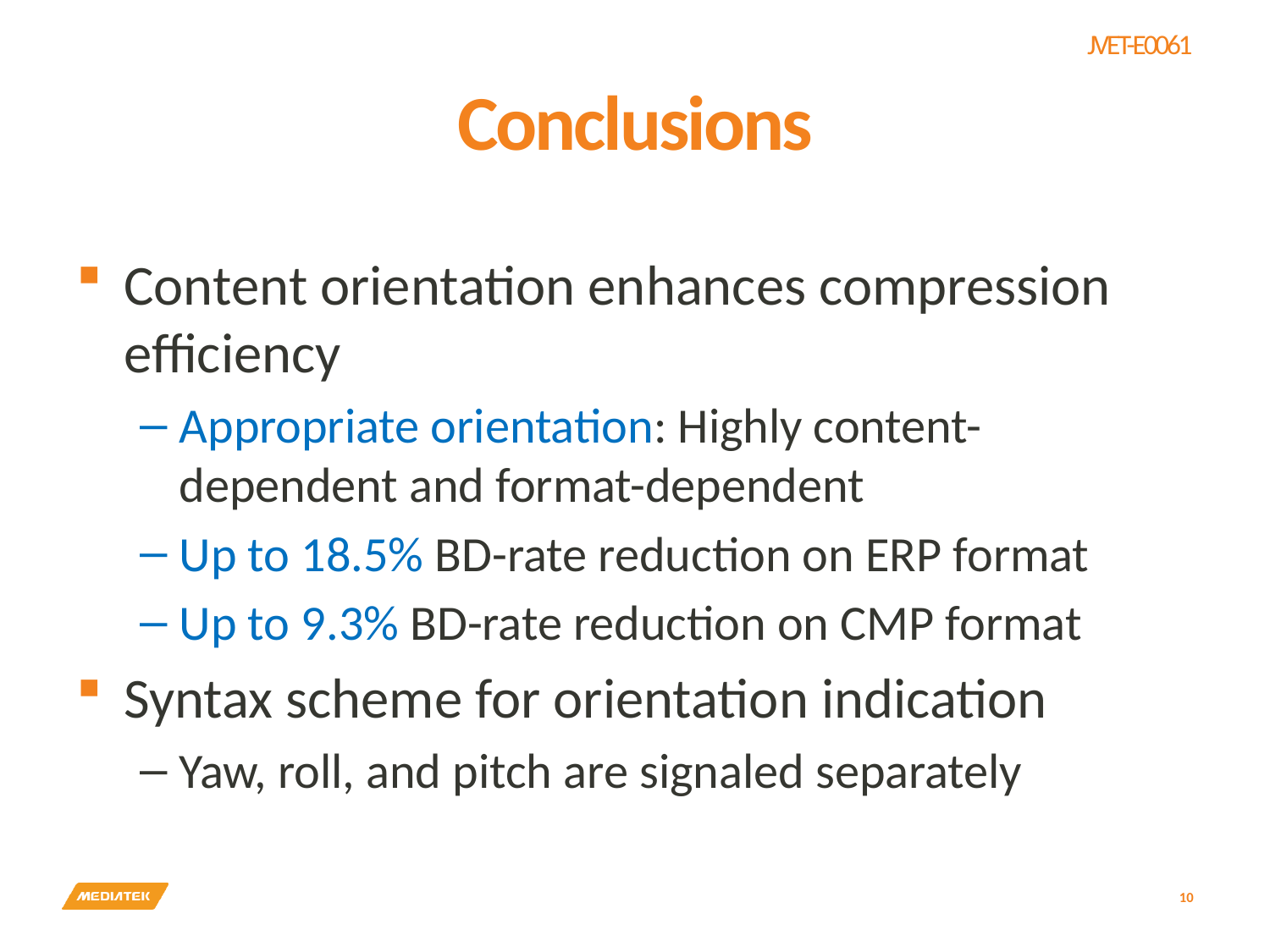

# Conclusions
Content orientation enhances compression efficiency
Appropriate orientation: Highly content-dependent and format-dependent
Up to 18.5% BD-rate reduction on ERP format
Up to 9.3% BD-rate reduction on CMP format
Syntax scheme for orientation indication
Yaw, roll, and pitch are signaled separately

10